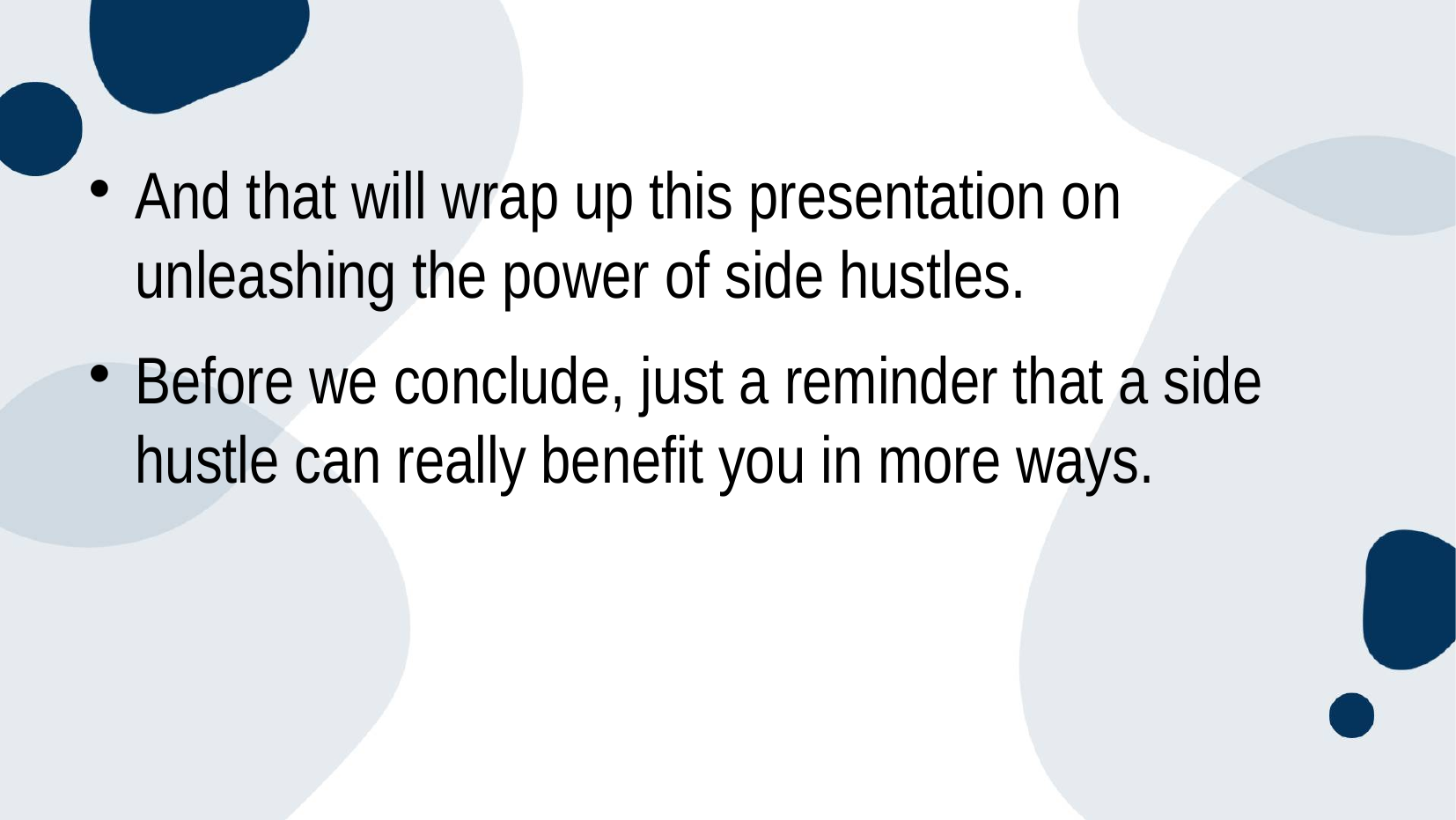

#
And that will wrap up this presentation on unleashing the power of side hustles.
Before we conclude, just a reminder that a side hustle can really benefit you in more ways.